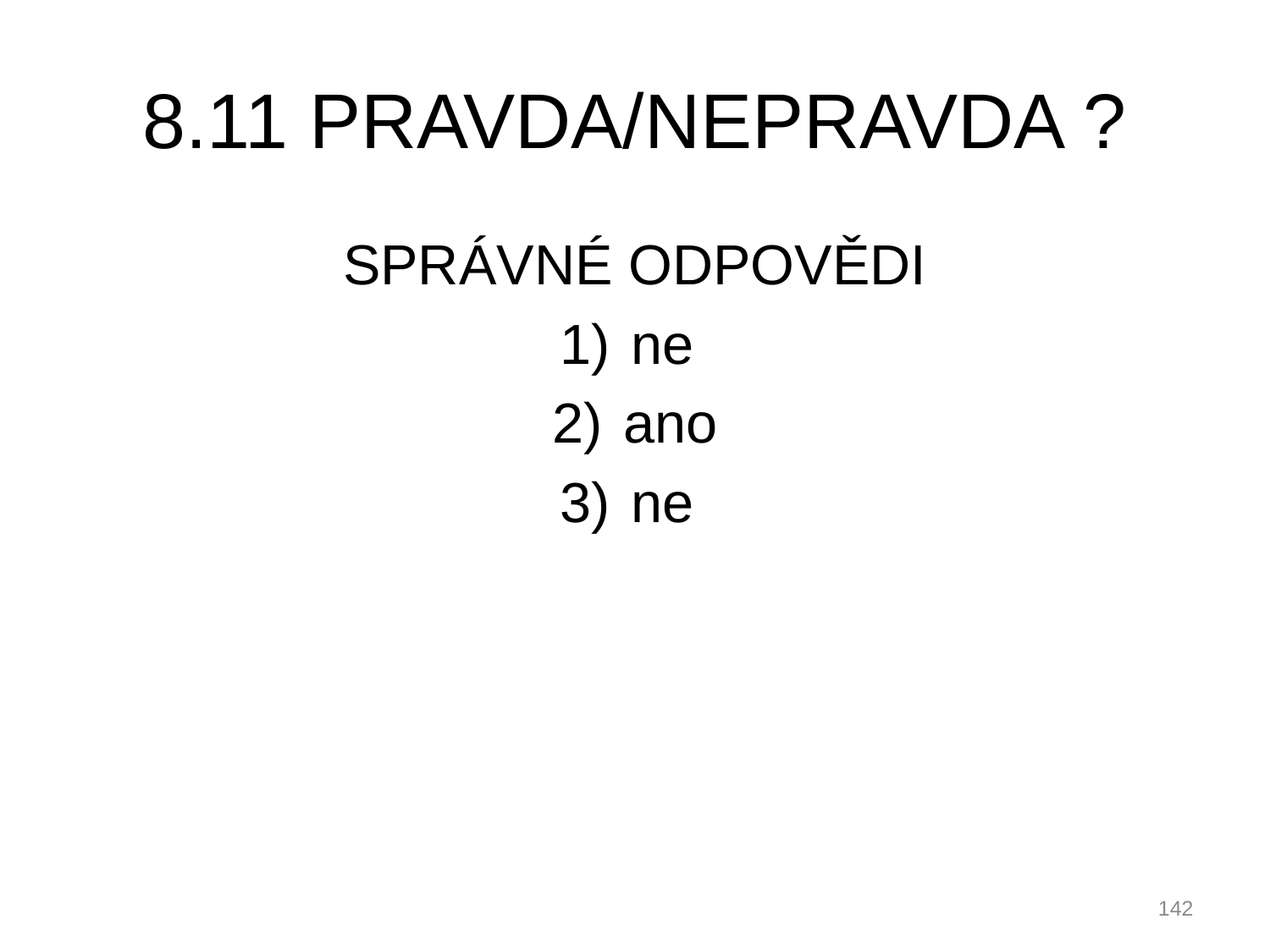

# 8.11 PRAVDA/NEPRAVDA ?
SPRÁVNÉ ODPOVĚDI
ne
ano
ne

142